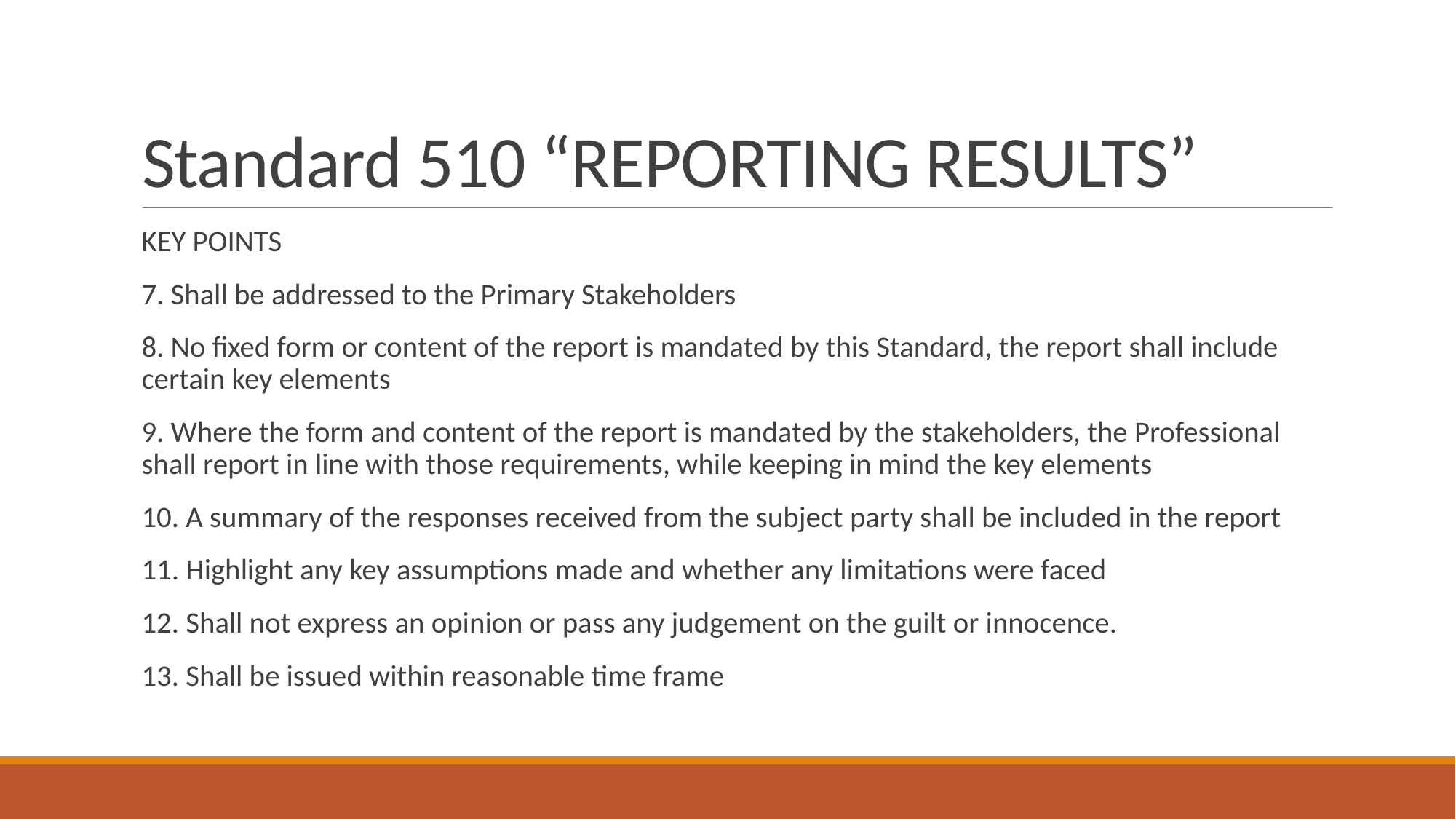

# Standard 510 “REPORTING RESULTS”
KEY POINTS
7. Shall be addressed to the Primary Stakeholders
8. No fixed form or content of the report is mandated by this Standard, the report shall include certain key elements
9. Where the form and content of the report is mandated by the stakeholders, the Professional shall report in line with those requirements, while keeping in mind the key elements
10. A summary of the responses received from the subject party shall be included in the report
11. Highlight any key assumptions made and whether any limitations were faced
12. Shall not express an opinion or pass any judgement on the guilt or innocence.
13. Shall be issued within reasonable time frame